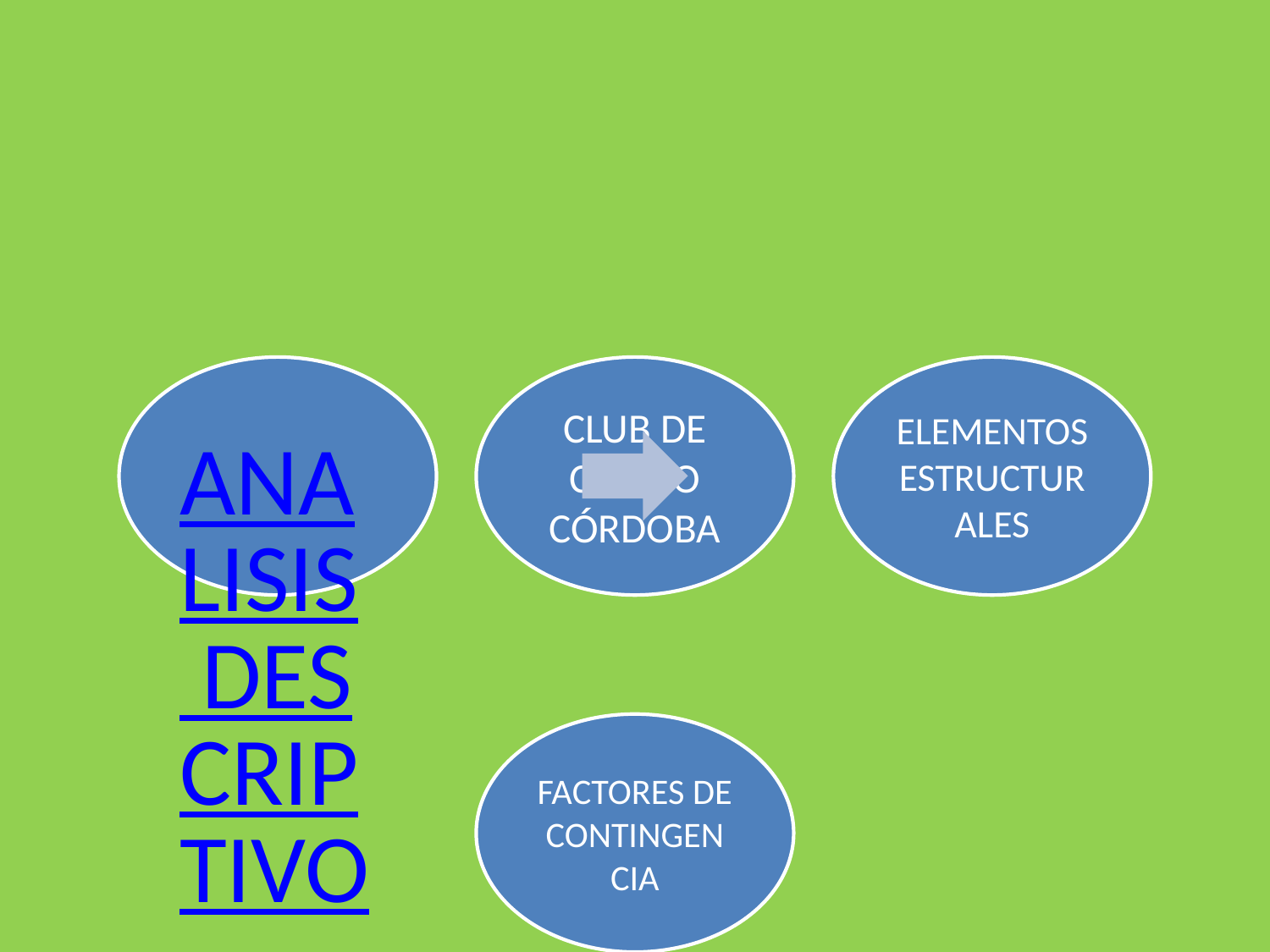

CLUB DE CAMPO CÓRDOBA
FACTORES DE CONTINGENCIA
ANALISIS DESCRIPTIVO
ELEMENTOS ESTRUCTURALES